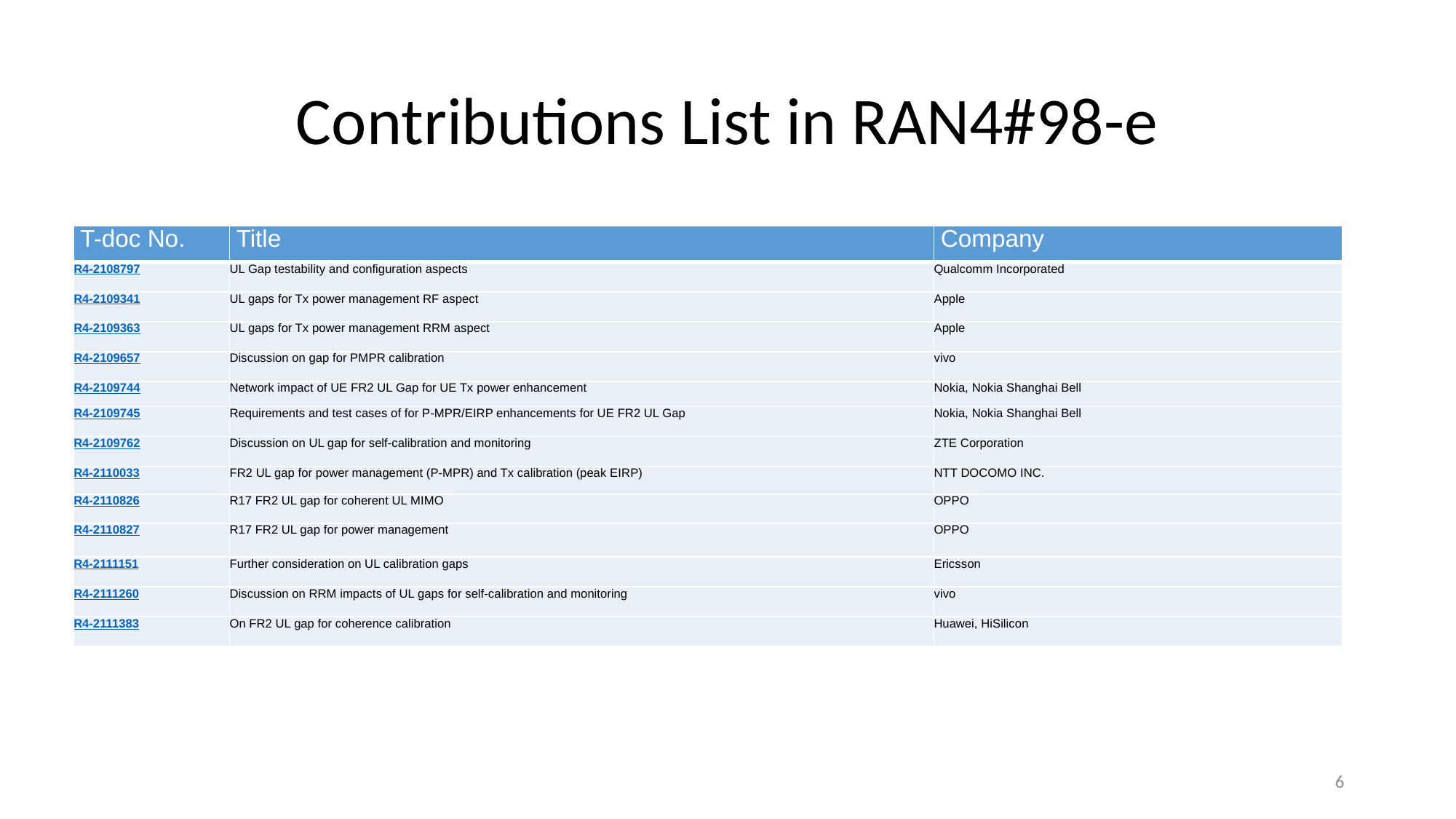

# Contributions List in RAN4#98-e
| T-doc No. | Title | Company |
| --- | --- | --- |
| R4-2108797 | UL Gap testability and configuration aspects | Qualcomm Incorporated |
| R4-2109341 | UL gaps for Tx power management RF aspect | Apple |
| R4-2109363 | UL gaps for Tx power management RRM aspect | Apple |
| R4-2109657 | Discussion on gap for PMPR calibration | vivo |
| R4-2109744 | Network impact of UE FR2 UL Gap for UE Tx power enhancement | Nokia, Nokia Shanghai Bell |
| R4-2109745 | Requirements and test cases of for P-MPR/EIRP enhancements for UE FR2 UL Gap | Nokia, Nokia Shanghai Bell |
| R4-2109762 | Discussion on UL gap for self-calibration and monitoring | ZTE Corporation |
| R4-2110033 | FR2 UL gap for power management (P-MPR) and Tx calibration (peak EIRP) | NTT DOCOMO INC. |
| R4-2110826 | R17 FR2 UL gap for coherent UL MIMO | OPPO |
| R4-2110827 | R17 FR2 UL gap for power management | OPPO |
| R4-2111151 | Further consideration on UL calibration gaps | Ericsson |
| R4-2111260 | Discussion on RRM impacts of UL gaps for self-calibration and monitoring | vivo |
| R4-2111383 | On FR2 UL gap for coherence calibration | Huawei, HiSilicon |
6